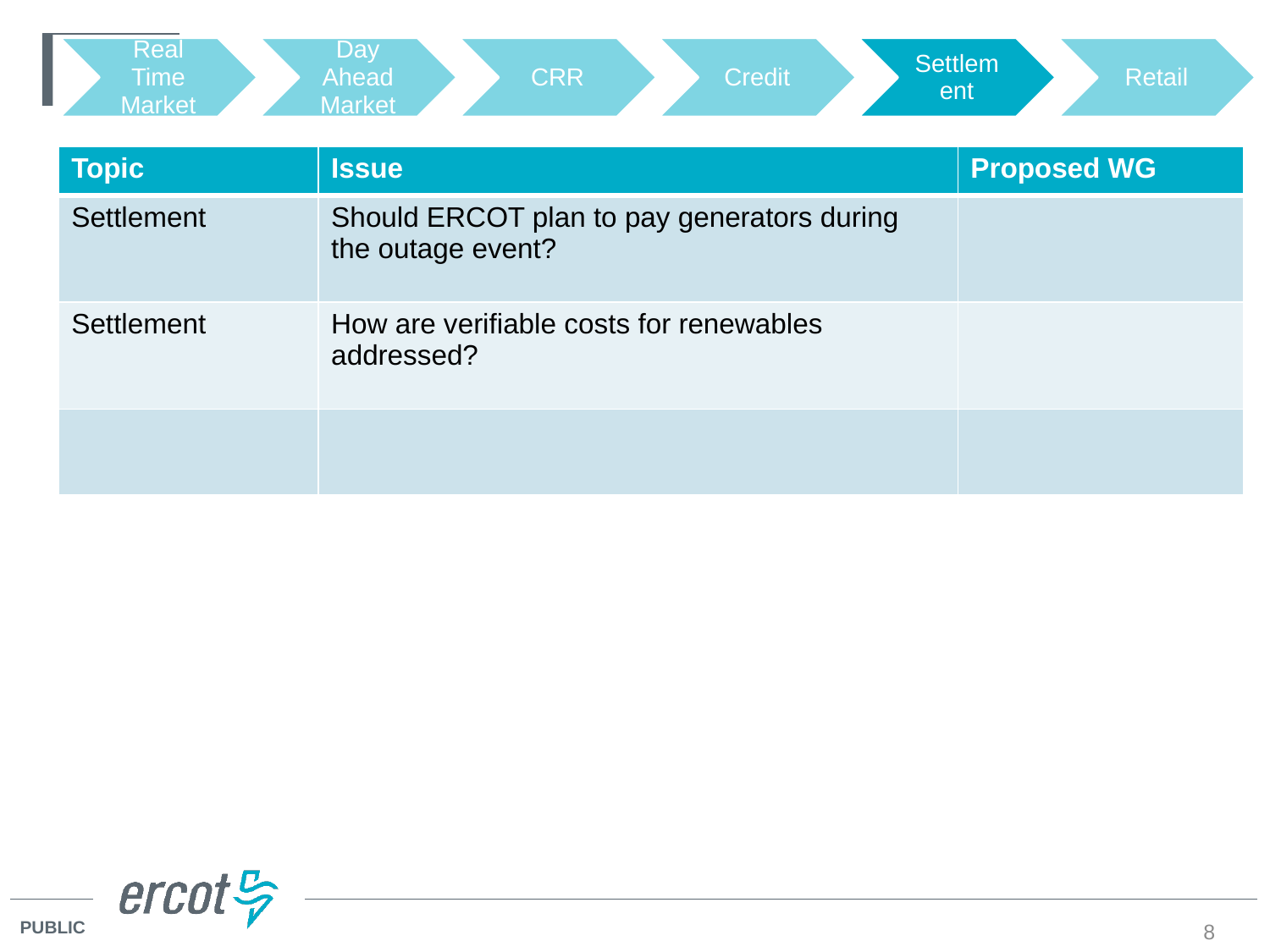

Real Time Market
CRR
Settlement
Retail
Credit
Day Ahead Market
| Topic | Issue | Proposed WG |
| --- | --- | --- |
| Settlement | Should ERCOT plan to pay generators during the outage event? |  |
| Settlement | How are verifiable costs for renewables addressed? |  |
|  |  |  |
8